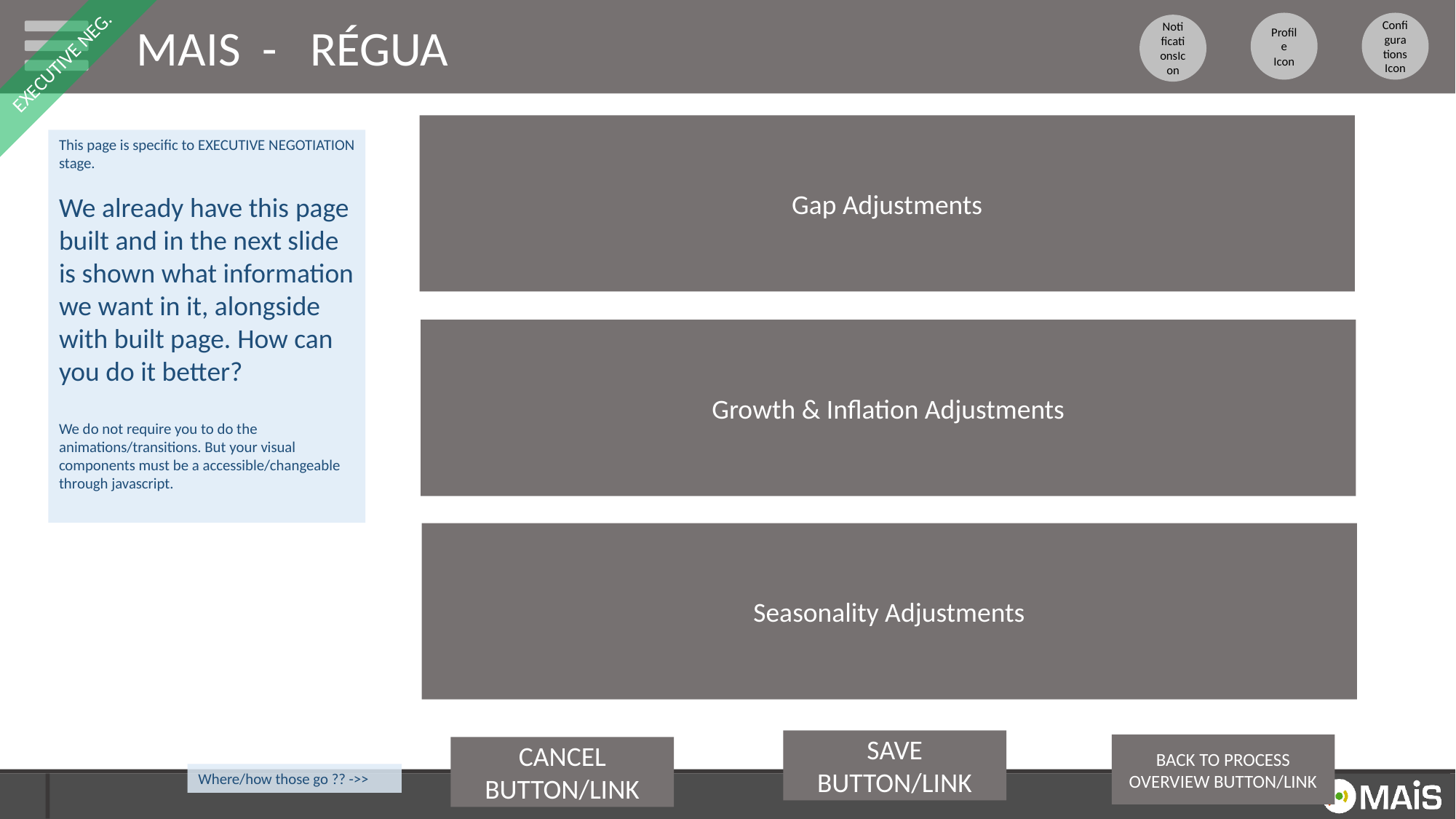

MAIS  -   RÉGUA
Configurations Icon
Profile Icon
NotificationsIcon

   EXECUTIVE NEG.
Gap Adjustments
This page is specific to EXECUTIVE NEGOTIATION stage.

We already have this page built and in the next slide is shown what information we want in it, alongside with built page. How can you do it better?

We do not require you to do the animations/transitions. But your visual components must be a accessible/changeable through javascript.

Growth & Inflation Adjustments
Seasonality Adjustments
SAVE BUTTON/LINK
BACK TO PROCESS OVERVIEW BUTTON/LINK
CANCEL BUTTON/LINK
Where/how those go ?? ->>